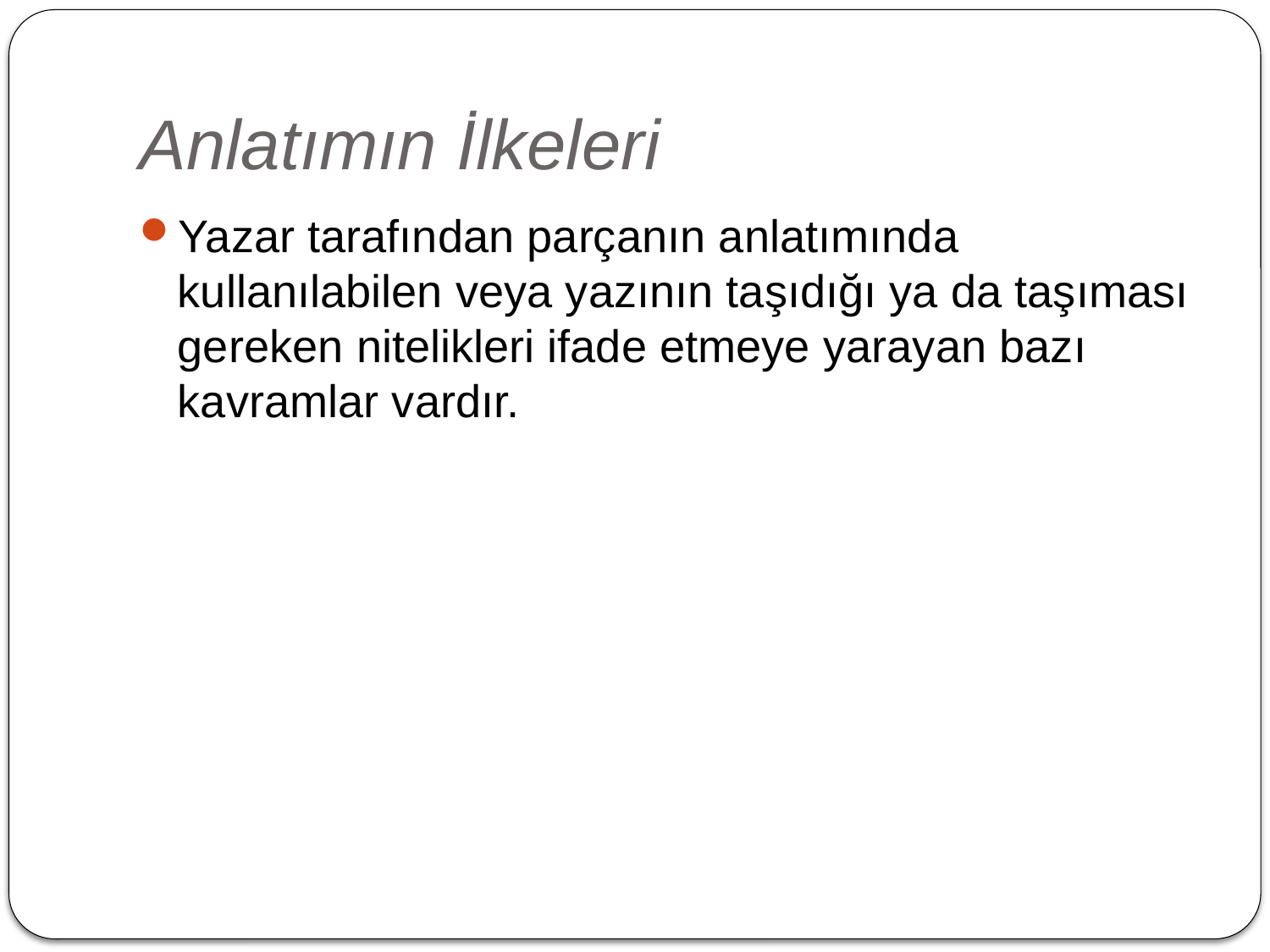

# Anlatımın İlkeleri
Yazar tarafından parçanın anlatımında kullanılabilen veya yazının taşıdığı ya da taşıması gereken nitelikleri ifade etmeye yarayan bazı kavramlar vardır.